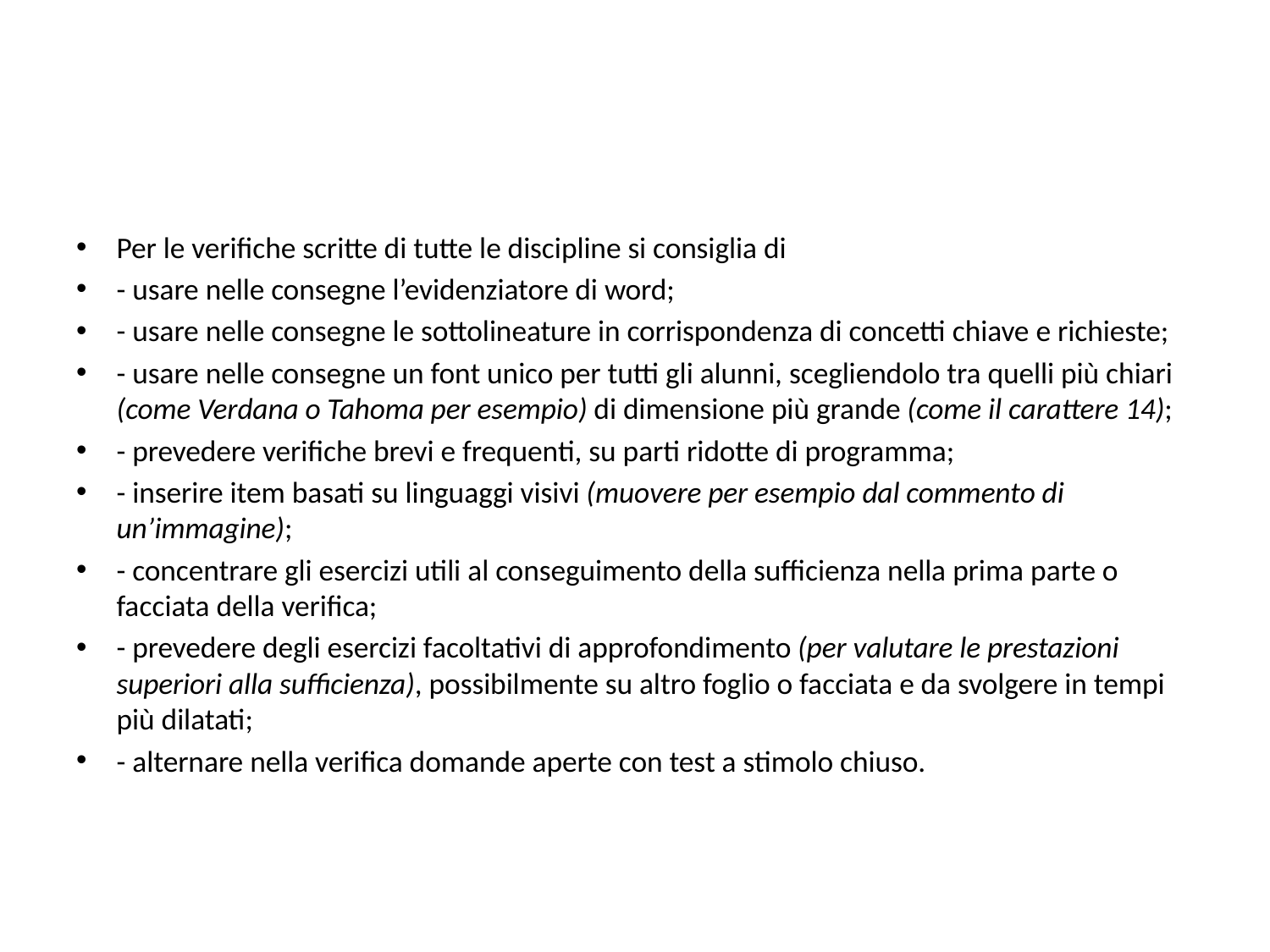

#
Per le verifiche scritte di tutte le discipline si consiglia di
- usare nelle consegne l’evidenziatore di word;
- usare nelle consegne le sottolineature in corrispondenza di concetti chiave e richieste;
- usare nelle consegne un font unico per tutti gli alunni, scegliendolo tra quelli più chiari (come Verdana o Tahoma per esempio) di dimensione più grande (come il carattere 14);
- prevedere verifiche brevi e frequenti, su parti ridotte di programma;
- inserire item basati su linguaggi visivi (muovere per esempio dal commento di un’immagine);
- concentrare gli esercizi utili al conseguimento della sufficienza nella prima parte o facciata della verifica;
- prevedere degli esercizi facoltativi di approfondimento (per valutare le prestazioni superiori alla sufficienza), possibilmente su altro foglio o facciata e da svolgere in tempi più dilatati;
- alternare nella verifica domande aperte con test a stimolo chiuso.